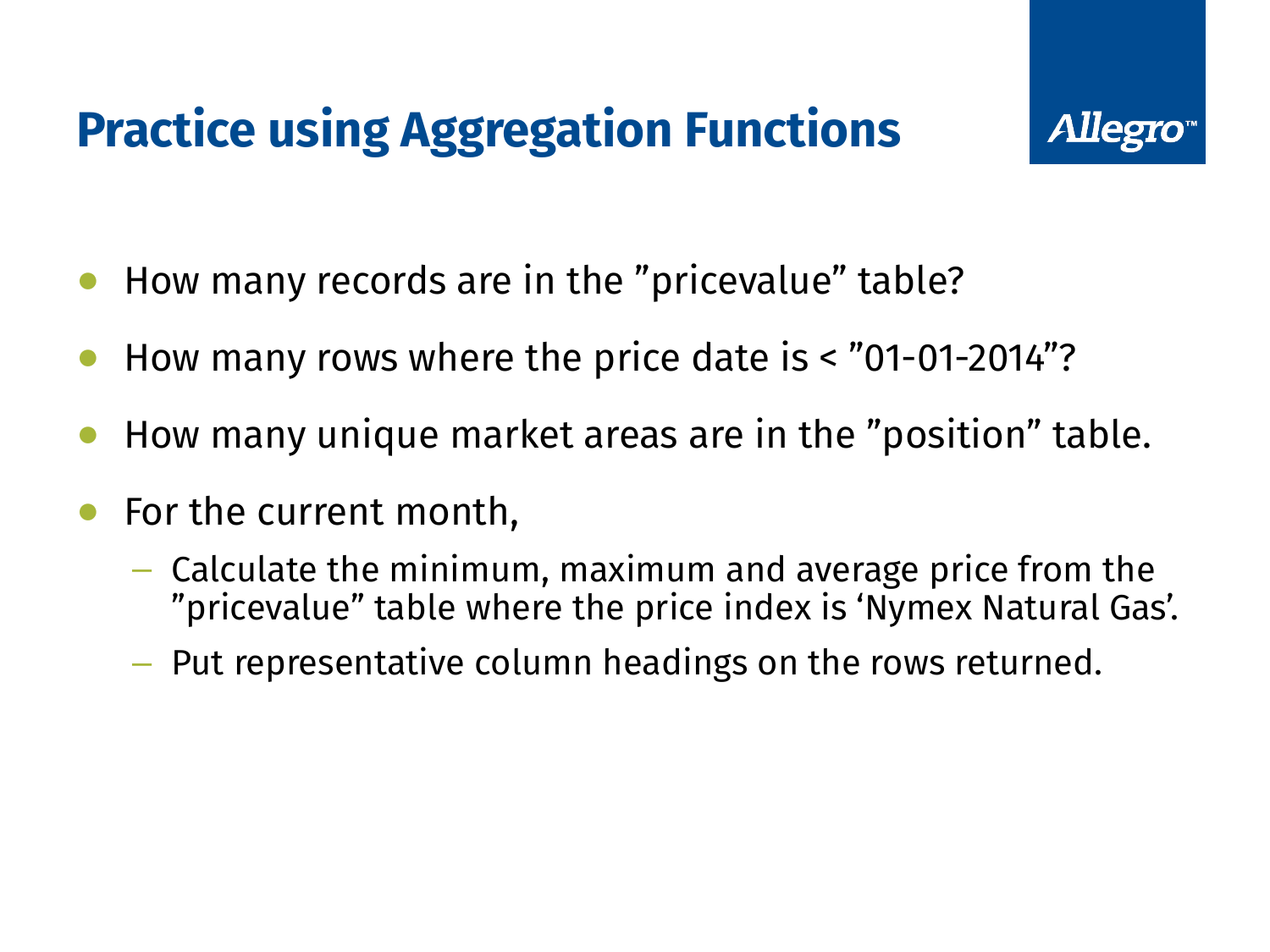

# Practice using Aggregation Functions

How many records are in the ”pricevalue” table?
How many rows where the price date is < ”01-01-2014”?
How many unique market areas are in the ”position” table.
For the current month,
Calculate the minimum, maximum and average price from the ”pricevalue” table where the price index is ‘Nymex Natural Gas’.
Put representative column headings on the rows returned.